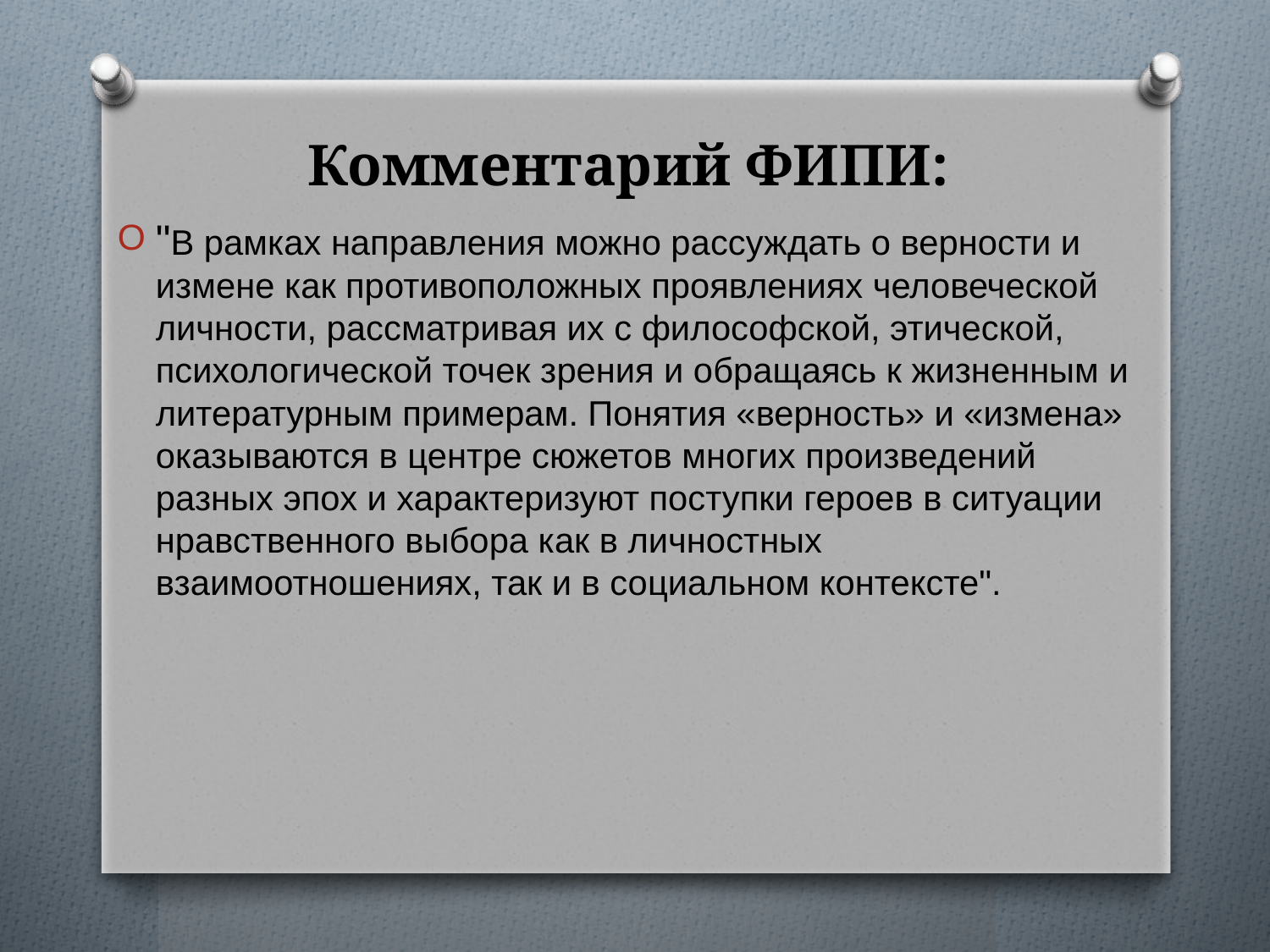

# Комментарий ФИПИ:
"В рамках направления можно рассуждать о верности и измене как противоположных проявлениях человеческой личности, рассматривая их с философской, этической, психологической точек зрения и обращаясь к жизненным и литературным примерам. Понятия «верность» и «измена» оказываются в центре сюжетов многих произведений разных эпох и характеризуют поступки героев в ситуации нравственного выбора как в личностных взаимоотношениях, так и в социальном контексте".